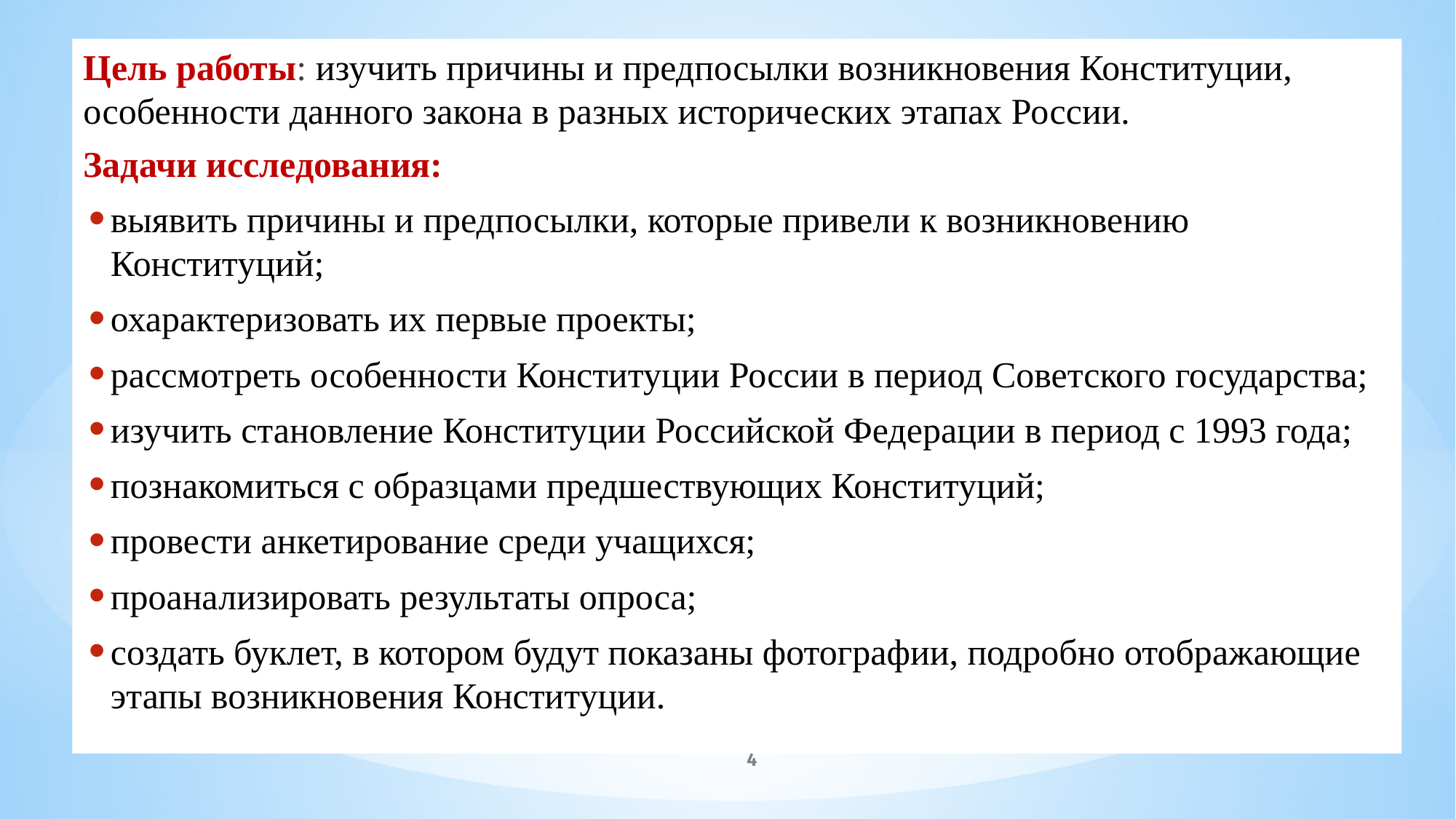

Цель работы: изучить причины и предпосылки возникновения Конституции, особенности данного закона в разных исторических этапах России.
Задачи исследования:
выявить причины и предпосылки, которые привели к возникновению Конституций;
охарактеризовать их первые проекты;
рассмотреть особенности Конституции России в период Советского государства;
изучить становление Конституции Российской Федерации в период с 1993 года;
познакомиться с образцами предшествующих Конституций;
провести анкетирование среди учащихся;
проанализировать результаты опроса;
создать буклет, в котором будут показаны фотографии, подробно отображающие этапы возникновения Конституции.

4